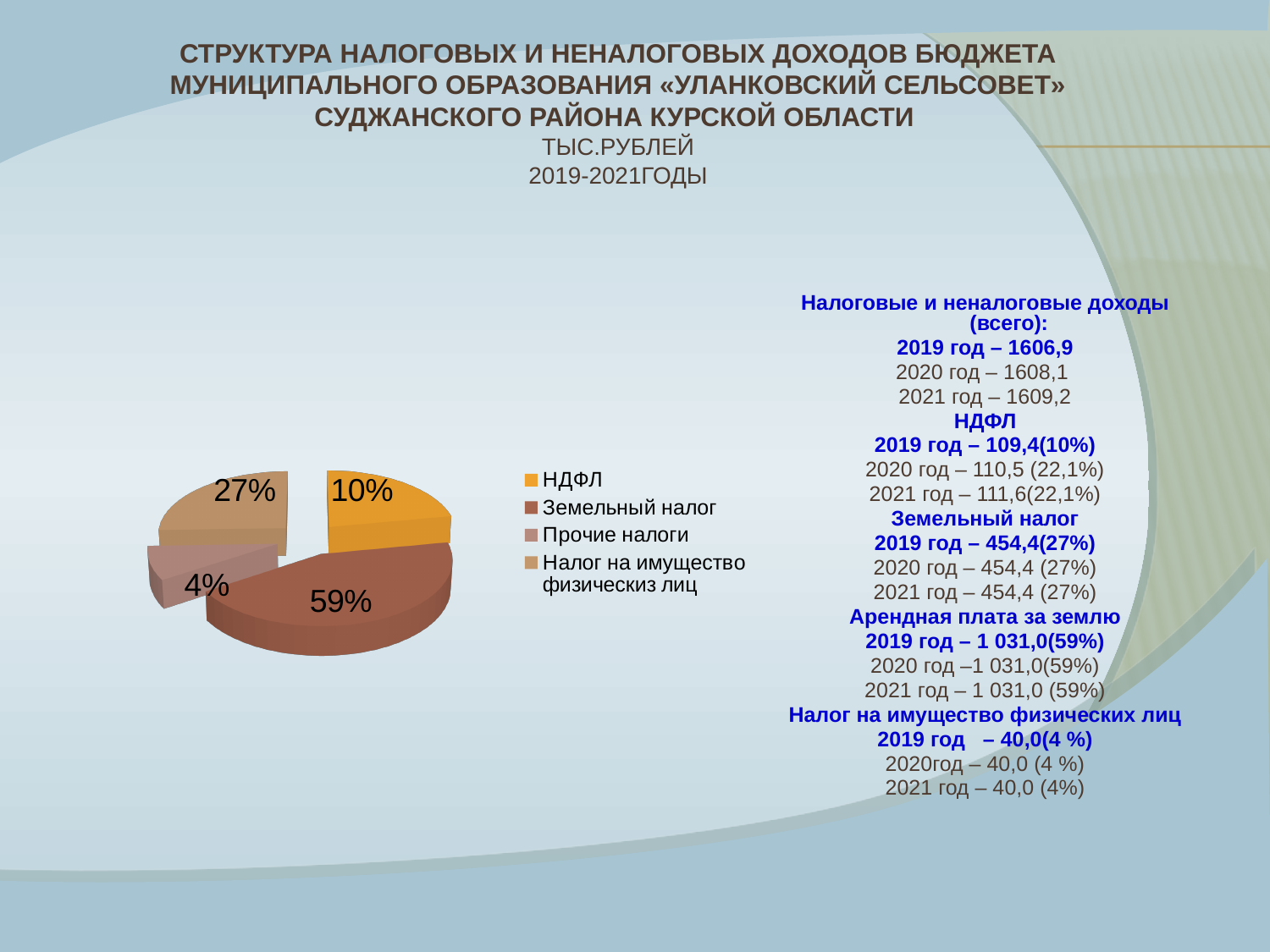

# Структура налоговых и неналоговых доходов бюджета муниципального образования «Уланковский сельсовет» Суджанского района Курской области тыс.рублей 2019-2021годы

[unsupported chart]

Налоговые и неналоговые доходы (всего):
2019 год – 1606,9
2020 год – 1608,1
2021 год – 1609,2
НДФЛ
2019 год – 109,4(10%)
2020 год – 110,5 (22,1%)
2021 год – 111,6(22,1%)
Земельный налог
2019 год – 454,4(27%)
2020 год – 454,4 (27%)
2021 год – 454,4 (27%)
Арендная плата за землю
2019 год – 1 031,0(59%)
2020 год –1 031,0(59%)
2021 год – 1 031,0 (59%)
Налог на имущество физических лиц
2019 год   – 40,0(4 %)
2020год – 40,0 (4 %)
2021 год – 40,0 (4%)